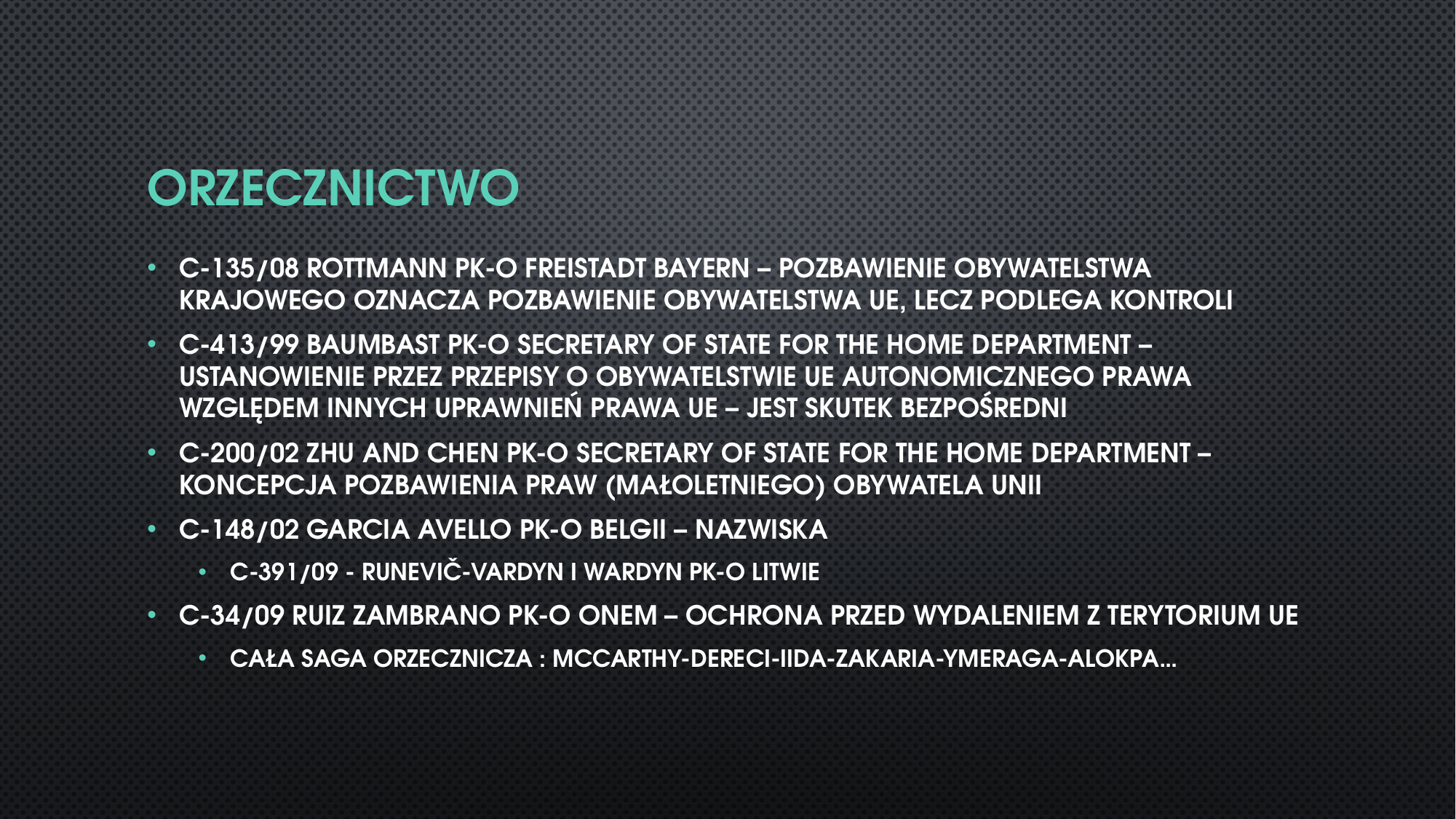

# ORZECZNICTWO
C-135/08 Rottmann pk-o Freistadt Bayern – Pozbawienie obywatelstwa krajowego oznacza pozbawienie obywatelstwa UE, lecz podlega kontroli
C-413/99 Baumbast pk-o Secretary of State for the Home Department – Ustanowienie przez przepisy o obywatelstwie UE autonomicznego prawa względem innych uprawnień prawa UE – Jest SKUTEK BEZPOŚREDNI
C-200/02 Zhu and Chen pk-o Secretary of State for the Home Department – Koncepcja Pozbawienia Praw (Małoletniego) Obywatela Unii
C-148/02 Garcia Avello Pk-o Belgii – Nazwiska
C-391/09 - Runevič-Vardyn i Wardyn Pk-o Litwie
C-34/09 Ruiz Zambrano Pk-o ONEM – Ochrona przed wydaleniem z Terytorium UE
Cała Saga Orzecznicza : McCarthy-Dereci-Iida-Zakaria-Ymeraga-Alokpa…